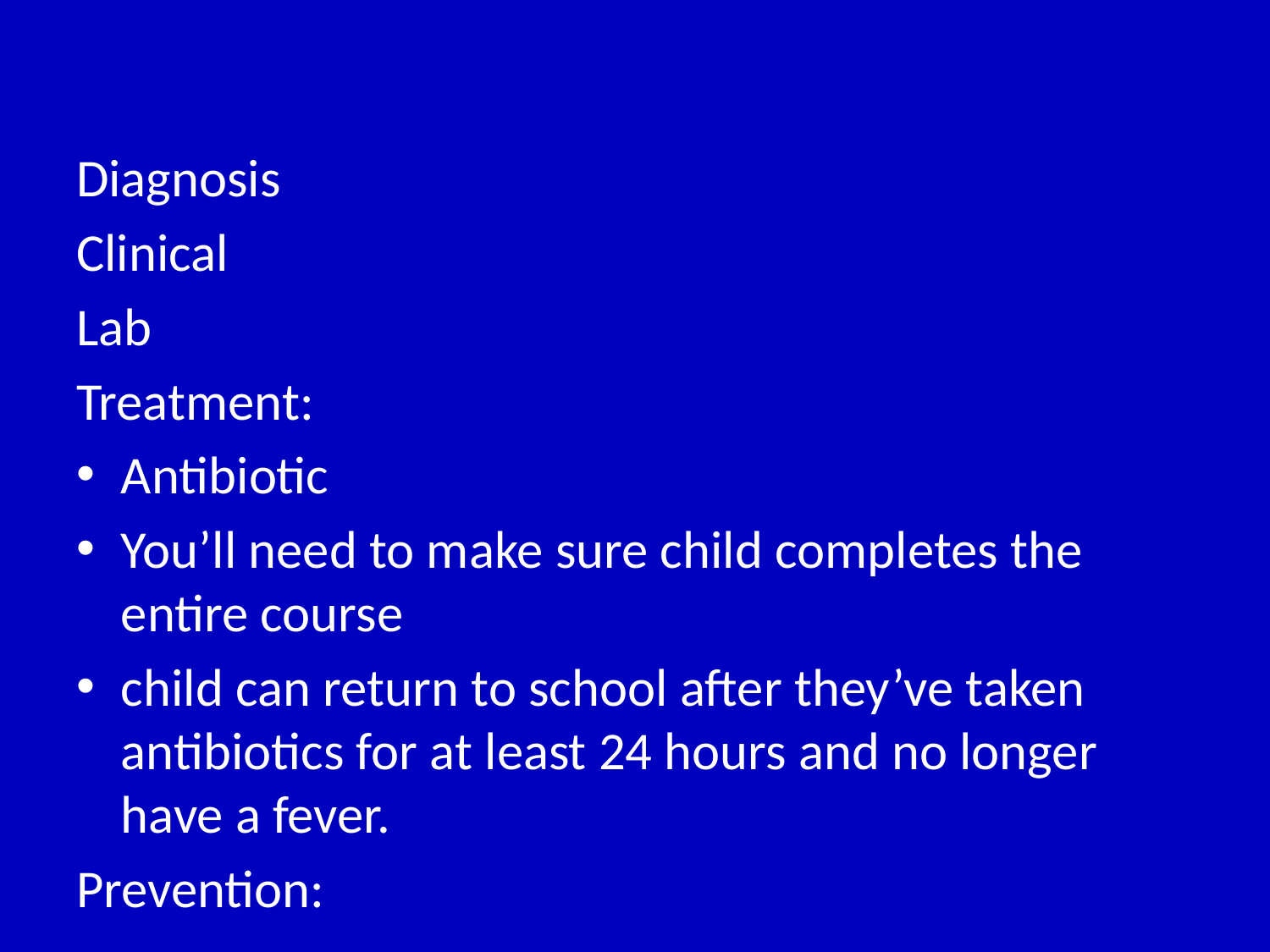

#
Diagnosis
Clinical
Lab
Treatment:
Antibiotic
You’ll need to make sure child completes the entire course
child can return to school after they’ve taken antibiotics for at least 24 hours and no longer have a fever.
Prevention: